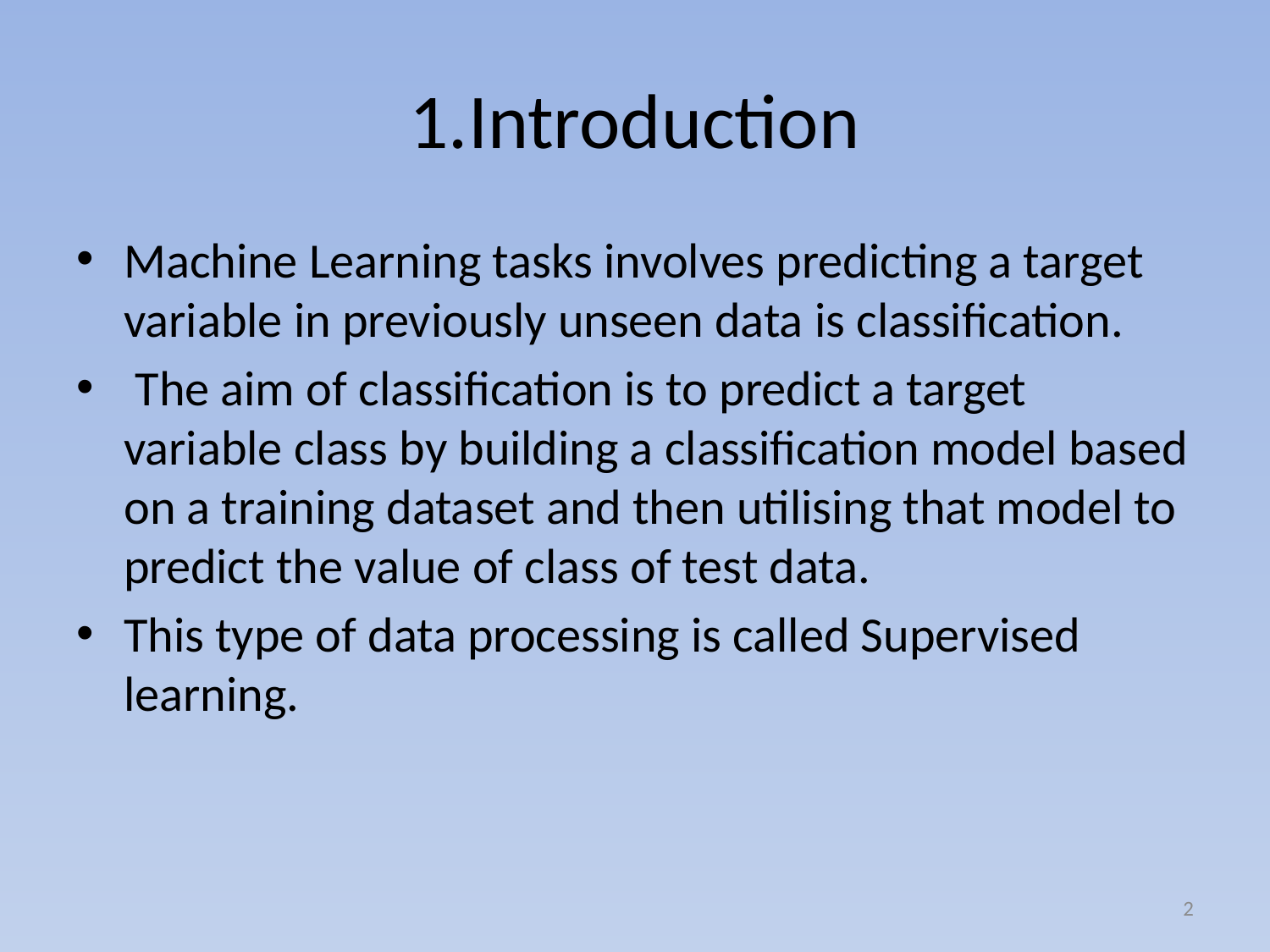

# 1.Introduction
Machine Learning tasks involves predicting a target variable in previously unseen data is classification.
 The aim of classification is to predict a target variable class by building a classification model based on a training dataset and then utilising that model to predict the value of class of test data.
This type of data processing is called Supervised learning.
2